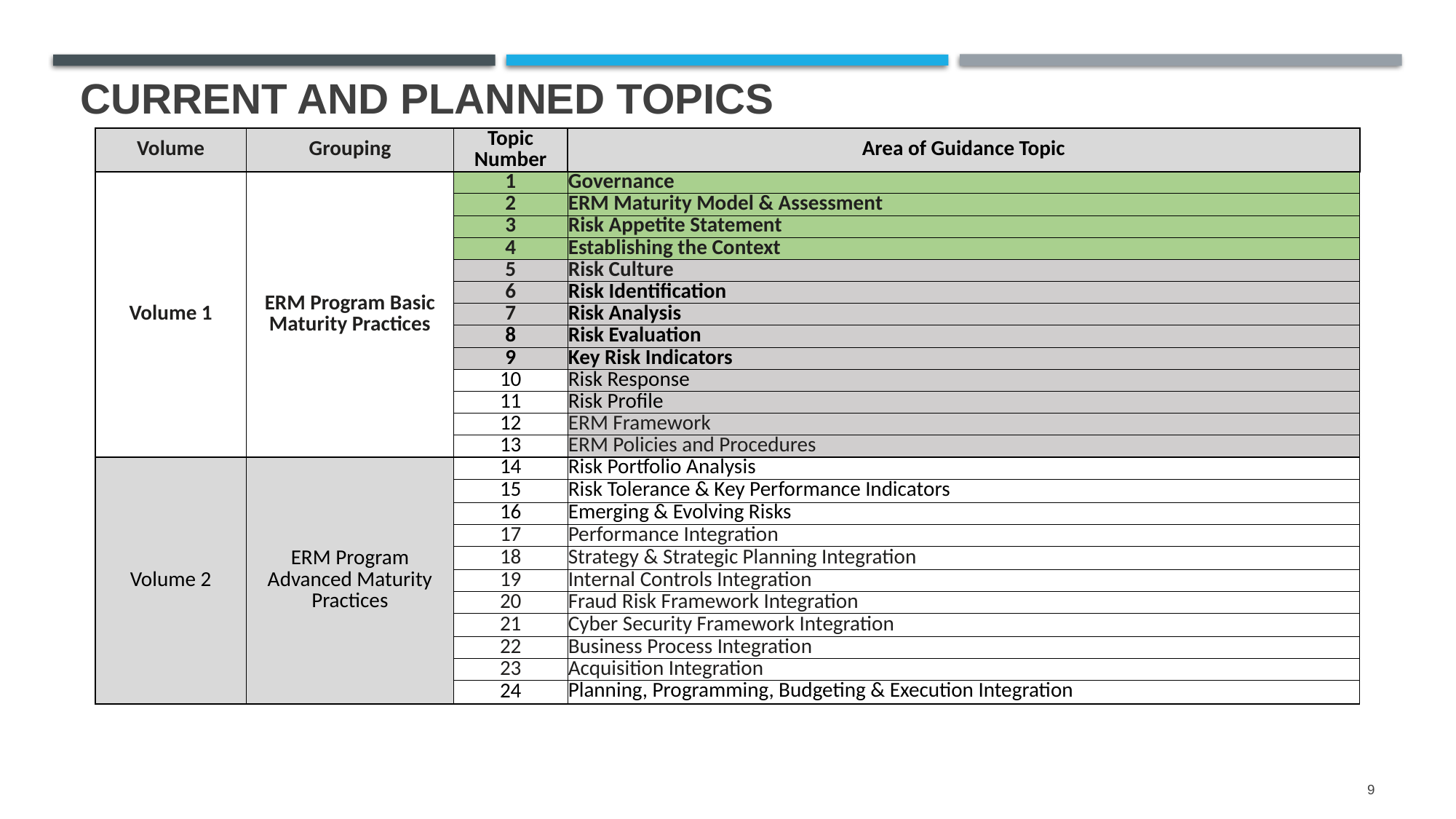

# Current and planned topics
| Volume | Grouping | Topic Number | Area of Guidance Topic |
| --- | --- | --- | --- |
| Volume 1 | ERM Program Basic Maturity Practices | 1 | Governance |
|  |  | 2 | ERM Maturity Model & Assessment |
|  |  | 3 | Risk Appetite Statement |
|  |  | 4 | Establishing the Context |
|  |  | 5 | Risk Culture |
|  |  | 6 | Risk Identification |
|  |  | 7 | Risk Analysis |
|  |  | 8 | Risk Evaluation |
|  |  | 9 | Key Risk Indicators |
|  |  | 10 | Risk Response |
|  |  | 11 | Risk Profile |
|  |  | 12 | ERM Framework |
|  |  | 13 | ERM Policies and Procedures |
| Volume 2 | ERM Program Advanced Maturity Practices | 14 | Risk Portfolio Analysis |
|  |  | 15 | Risk Tolerance & Key Performance Indicators |
|  |  | 16 | Emerging & Evolving Risks |
|  |  | 17 | Performance Integration |
|  |  | 18 | Strategy & Strategic Planning Integration |
|  |  | 19 | Internal Controls Integration |
|  |  | 20 | Fraud Risk Framework Integration |
|  |  | 21 | Cyber Security Framework Integration |
|  |  | 22 | Business Process Integration |
|  |  | 23 | Acquisition Integration |
|  |  | 24 | Planning, Programming, Budgeting & Execution Integration |
9